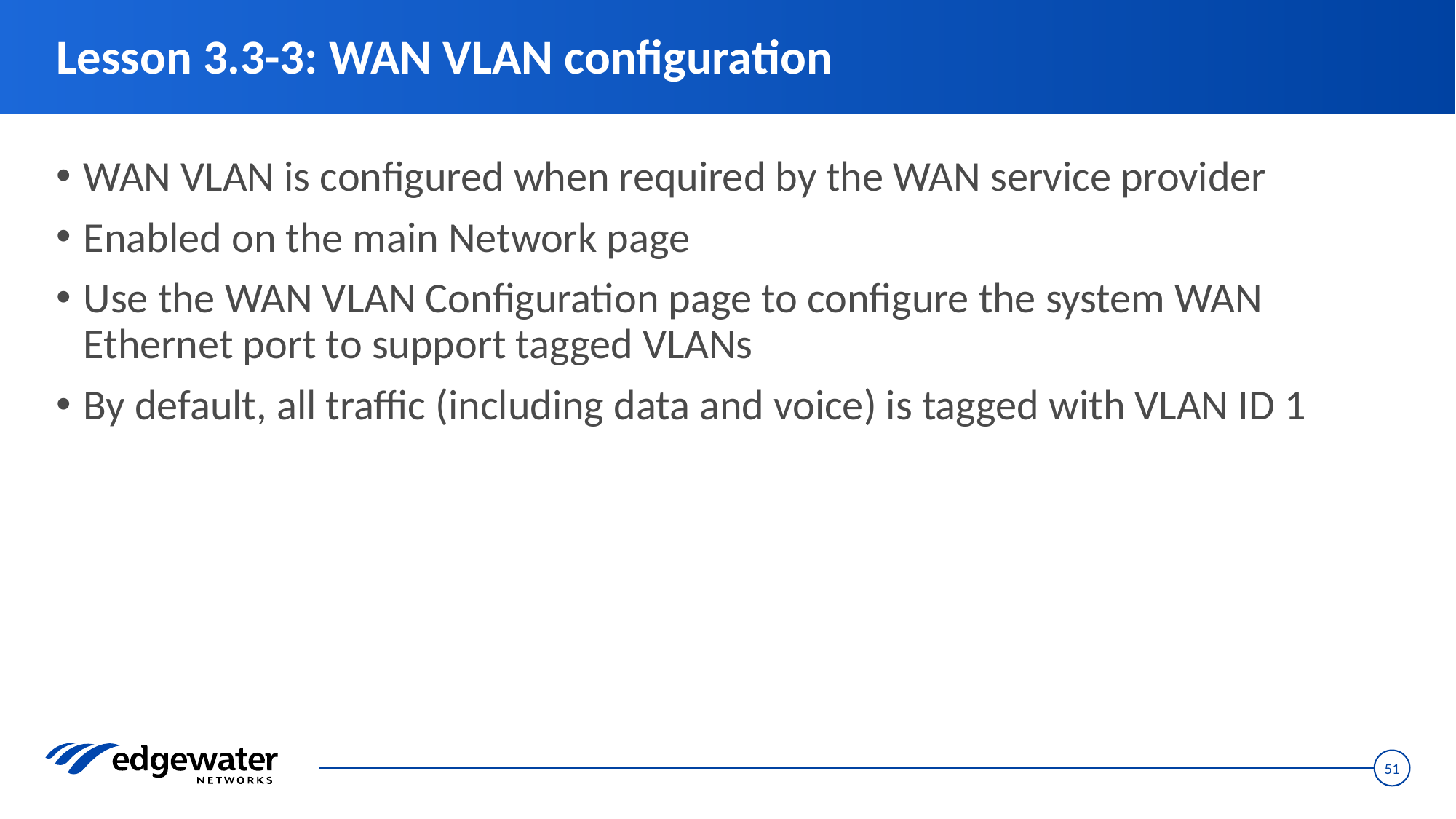

# Lesson 3.3-3: WAN VLAN configuration
WAN VLAN is configured when required by the WAN service provider
Enabled on the main Network page
Use the WAN VLAN Configuration page to configure the system WAN Ethernet port to support tagged VLANs
By default, all traffic (including data and voice) is tagged with VLAN ID 1